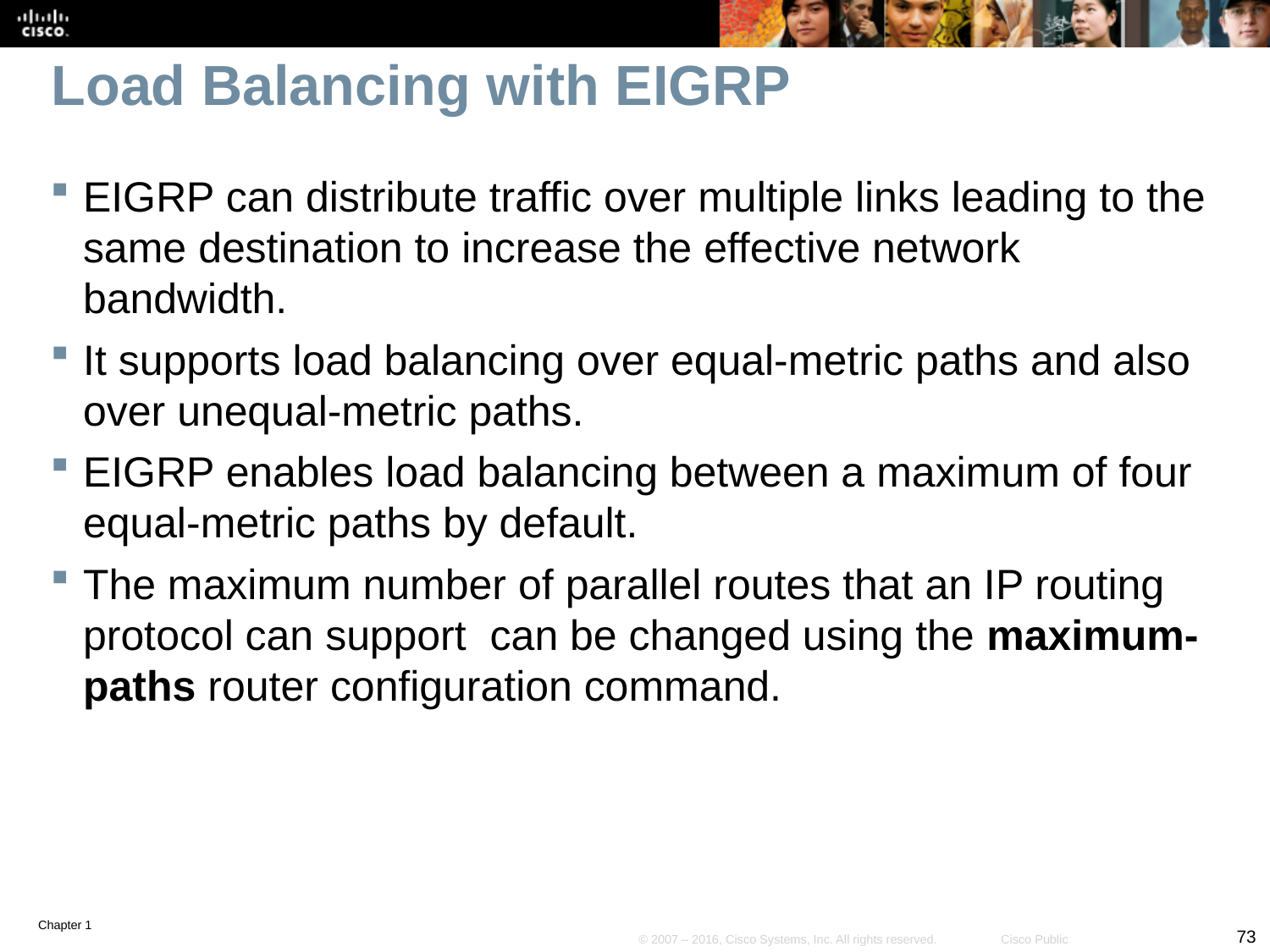

# Load Balancing with EIGRP
EIGRP can distribute traffic over multiple links leading to the same destination to increase the effective network bandwidth.
It supports load balancing over equal-metric paths and also over unequal-metric paths.
EIGRP enables load balancing between a maximum of four equal-metric paths by default.
The maximum number of parallel routes that an IP routing protocol can support  can be changed using the maximum-paths router configuration command.